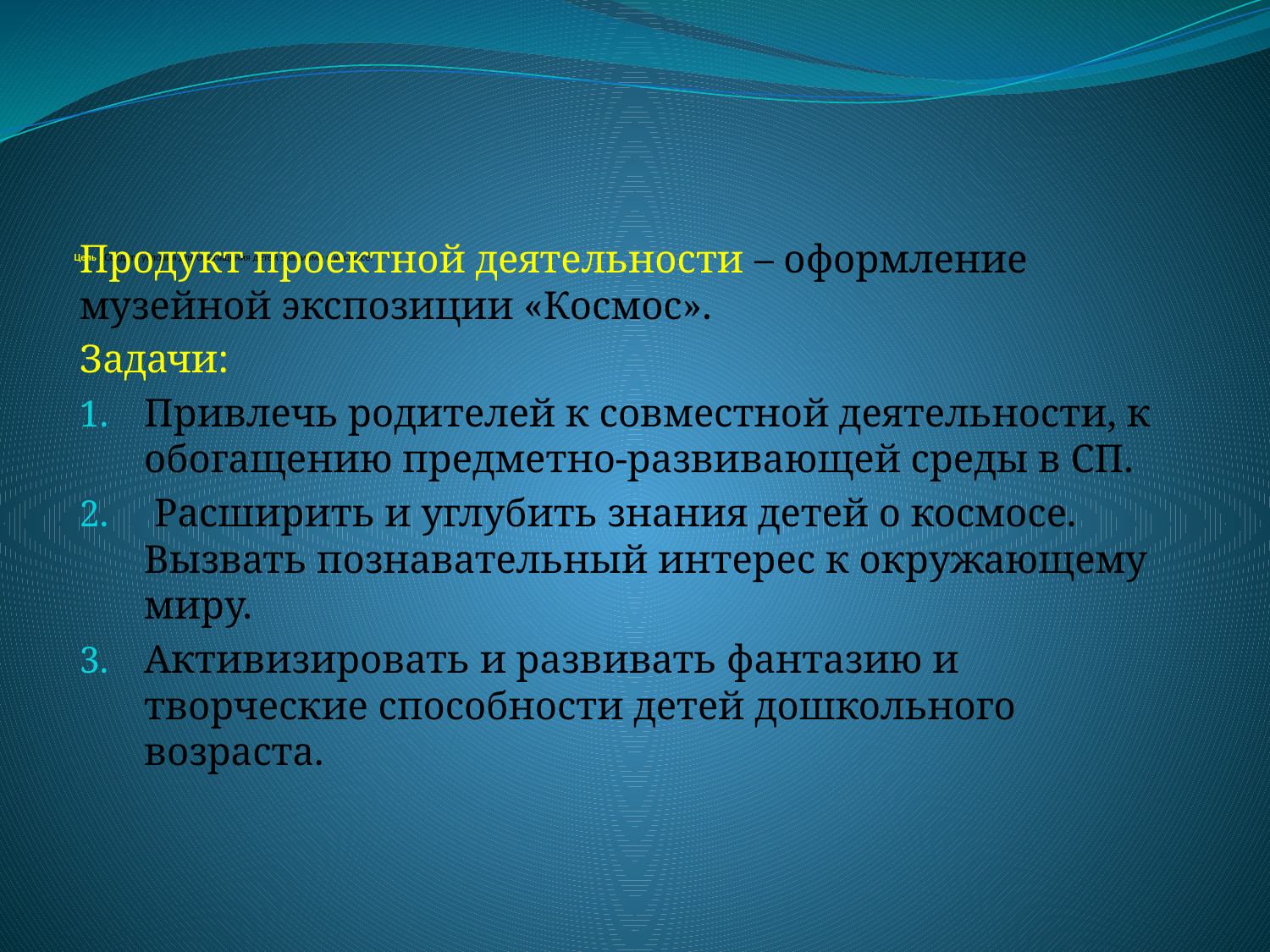

# Цель - Создать условия для обогащения детей знаниями о космосе.
Продукт проектной деятельности – оформление музейной экспозиции «Космос».
Задачи:
Привлечь родителей к совместной деятельности, к обогащению предметно-развивающей среды в СП.
 Расширить и углубить знания детей о космосе. Вызвать познавательный интерес к окружающему миру.
Активизировать и развивать фантазию и творческие способности детей дошкольного возраста.